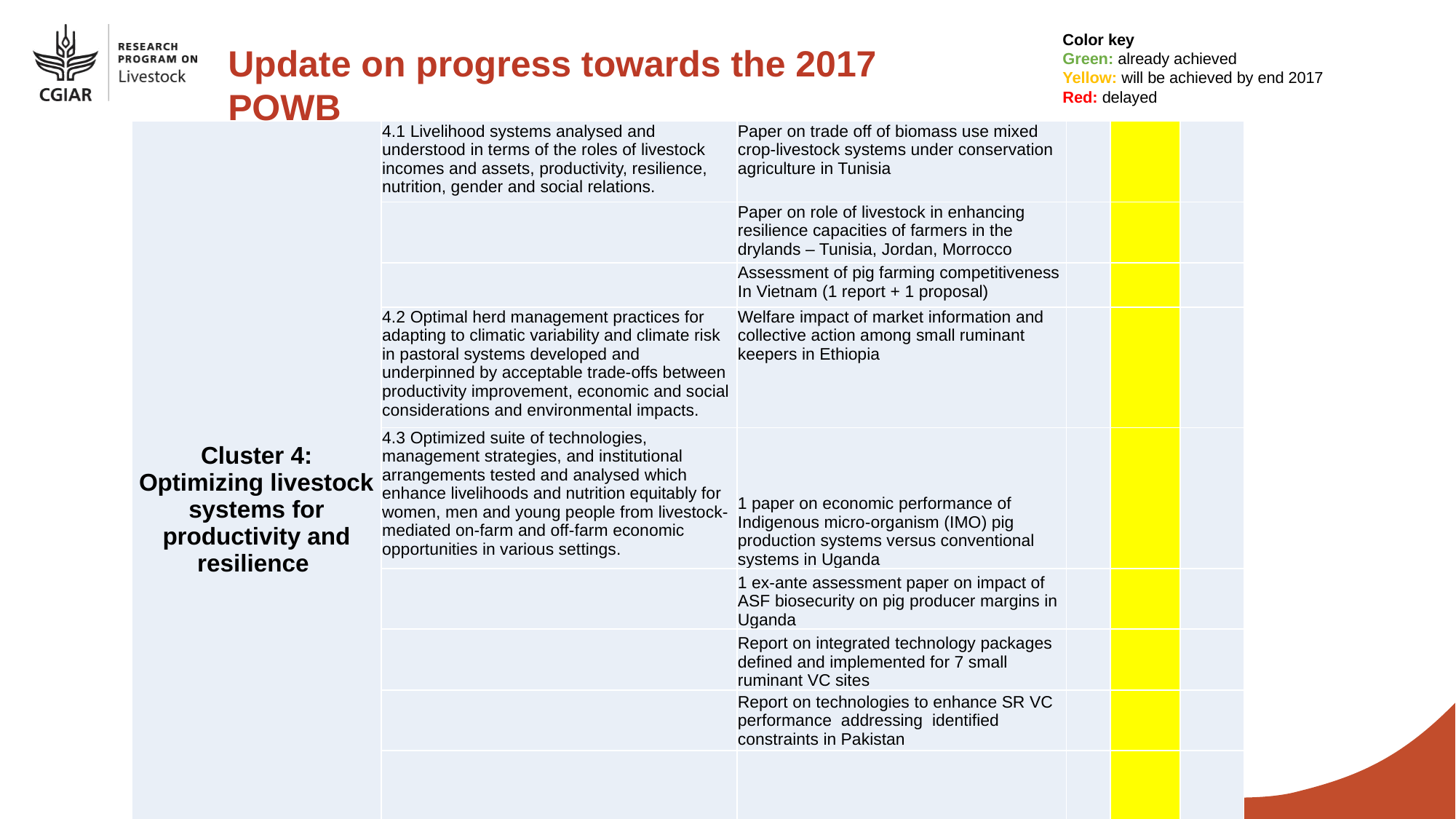

Color key
Green: already achieved
Yellow: will be achieved by end 2017
Red: delayed
Update on progress towards the 2017 POWB
| Cluster 4: Optimizing livestock systems for productivity and resilience | 4.1 Livelihood systems analysed and understood in terms of the roles of livestock incomes and assets, productivity, resilience, nutrition, gender and social relations. | Paper on trade off of biomass use mixed crop-livestock systems under conservation agriculture in Tunisia |  |  |  |
| --- | --- | --- | --- | --- | --- |
|  |  | Paper on role of livestock in enhancing resilience capacities of farmers in the drylands – Tunisia, Jordan, Morrocco |  |  |  |
|  |  | Assessment of pig farming competitiveness In Vietnam (1 report + 1 proposal) |  |  |  |
|  | 4.2 Optimal herd management practices for adapting to climatic variability and climate risk in pastoral systems developed and underpinned by acceptable trade-offs between productivity improvement, economic and social considerations and environmental impacts. | Welfare impact of market information and collective action among small ruminant keepers in Ethiopia |  |  |  |
|  | 4.3 Optimized suite of technologies, management strategies, and institutional arrangements tested and analysed which enhance livelihoods and nutrition equitably for women, men and young people from livestock-mediated on-farm and off-farm economic opportunities in various settings. | 1 paper on economic performance of Indigenous micro-organism (IMO) pig production systems versus conventional systems in Uganda |  |  |  |
|  |  | 1 ex-ante assessment paper on impact of ASF biosecurity on pig producer margins in Uganda |  |  |  |
|  |  | Report on integrated technology packages defined and implemented for 7 small ruminant VC sites |  |  |  |
|  |  | Report on technologies to enhance SR VC performance addressing identified constraints in Pakistan |  |  |  |
|  |  | 1 paper on SR fattening in Pakistan submitted |  |  |  |